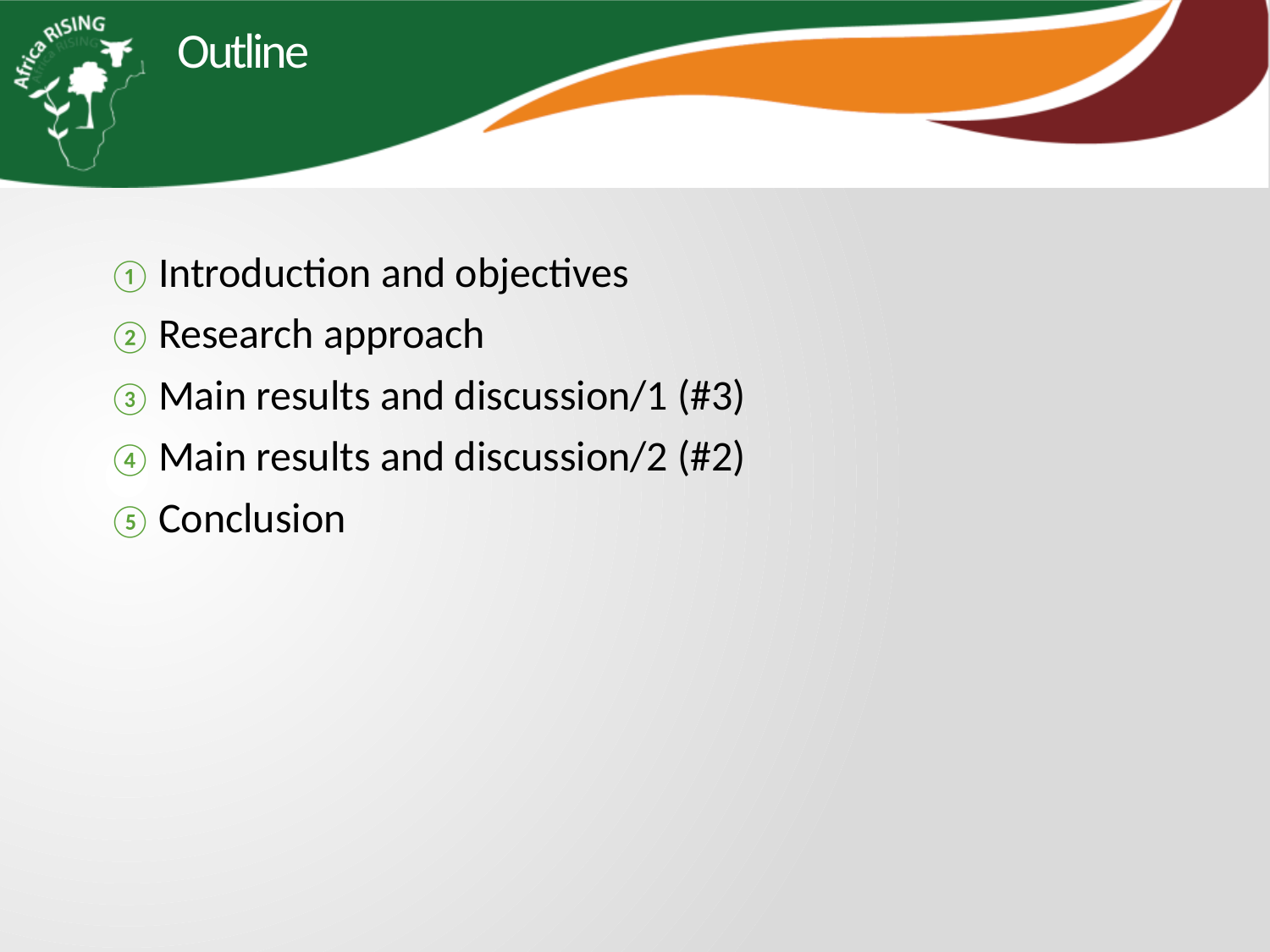

Outline
Introduction and objectives
Research approach
Main results and discussion/1 (#3)
Main results and discussion/2 (#2)
Conclusion